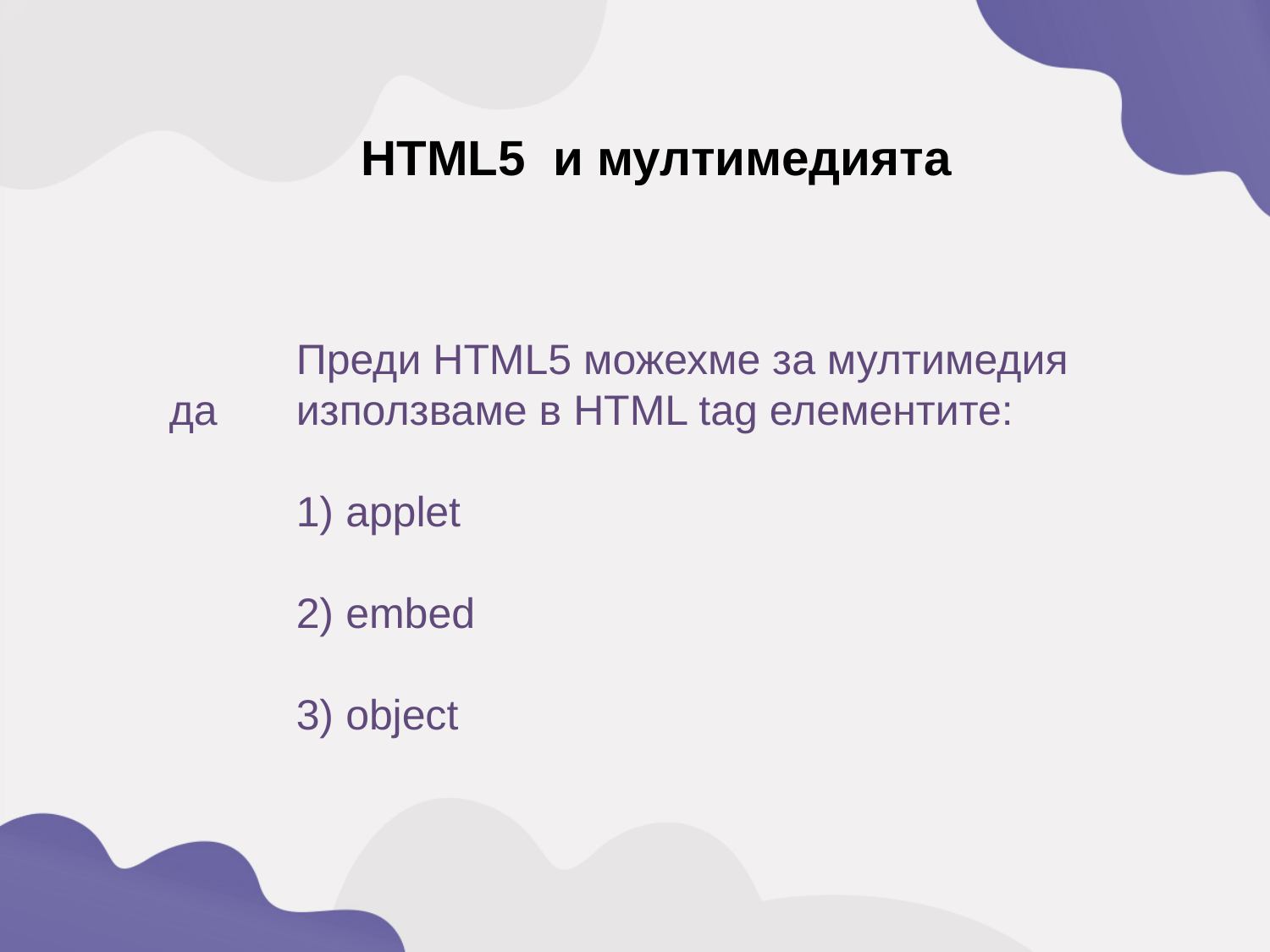

HTML5  и мултимедията

	 	Преди HTML5 можехме за мултимедия да 	използваме в HTML tag елементите:

		1) applet

		2) embed

		3) object